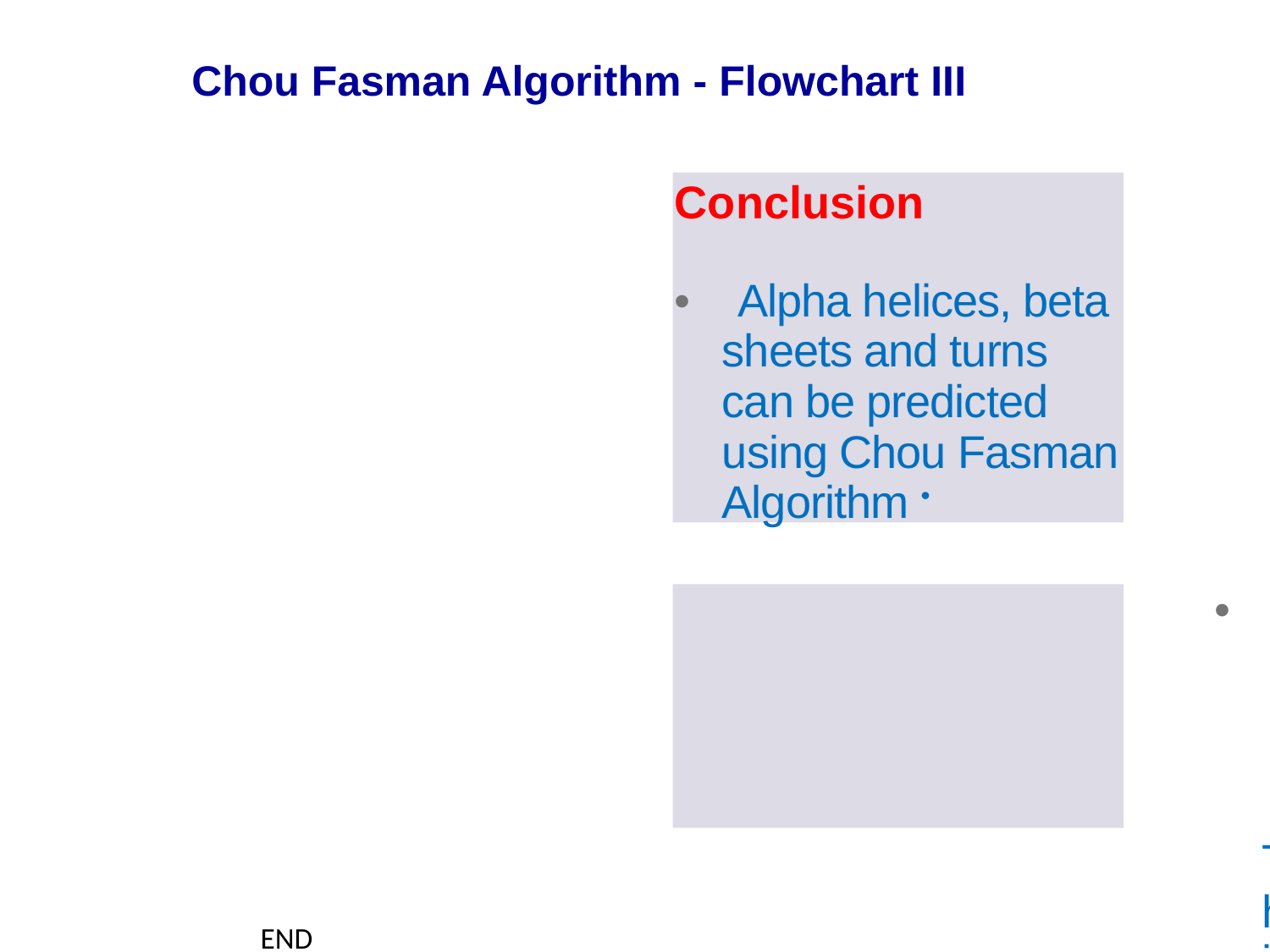

Chou Fasman Algorithm - Flowchart III
Conclusion
•    Alpha helices, beta sheets and turns can be predicted using Chou Fasman Algorithm •
•    This algorithm is based on statistical analysis of amino acid occurrences in proteins
END